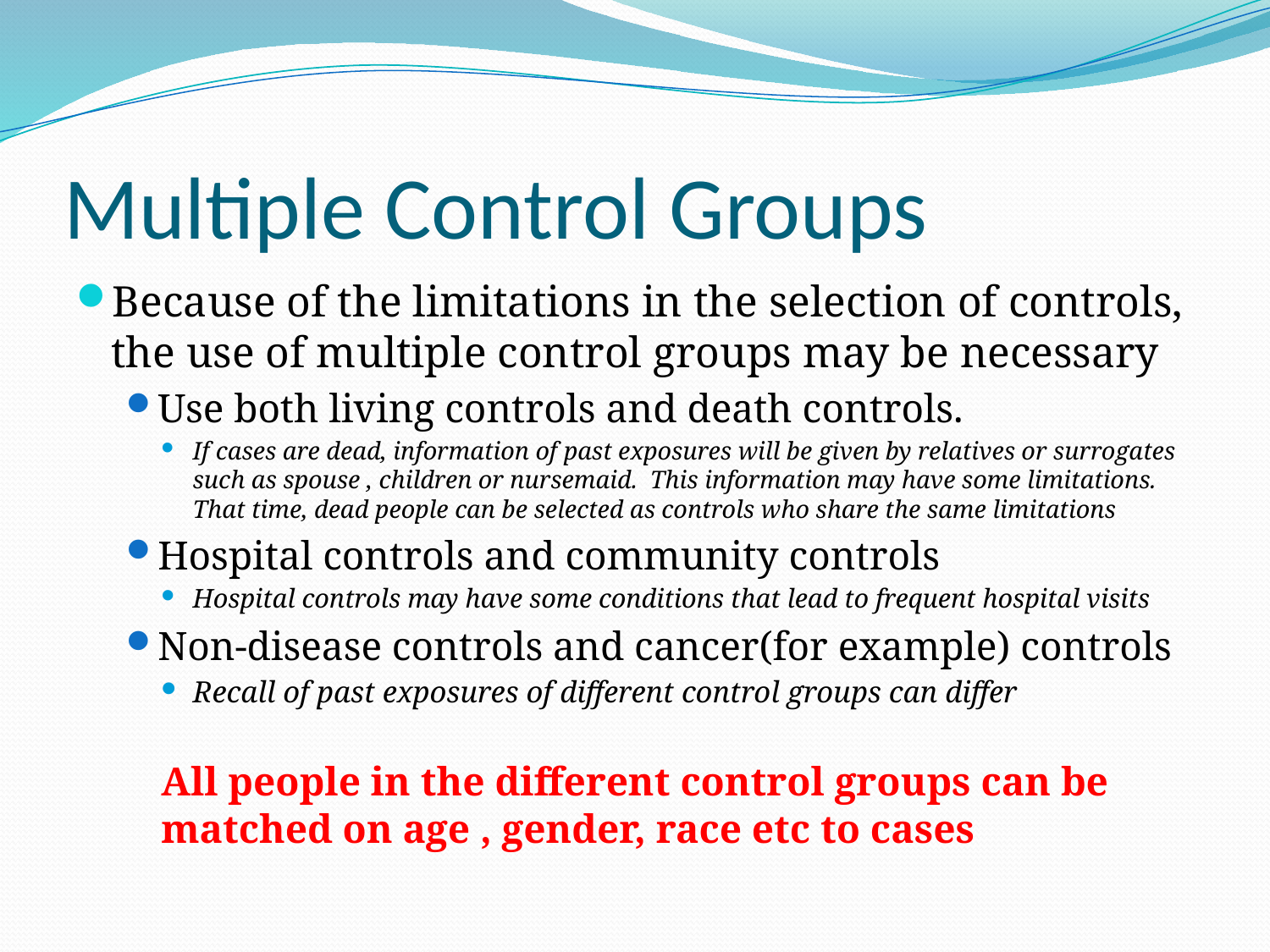

# Multiple Control Groups
Because of the limitations in the selection of controls, the use of multiple control groups may be necessary
Use both living controls and death controls.
If cases are dead, information of past exposures will be given by relatives or surrogates such as spouse , children or nursemaid.  This information may have some limitations. That time, dead people can be selected as controls who share the same limitations
Hospital controls and community controls
Hospital controls may have some conditions that lead to frequent hospital visits
Non-disease controls and cancer(for example) controls
Recall of past exposures of different control groups can differ

All people in the different control groups can be matched on age , gender, race etc to cases